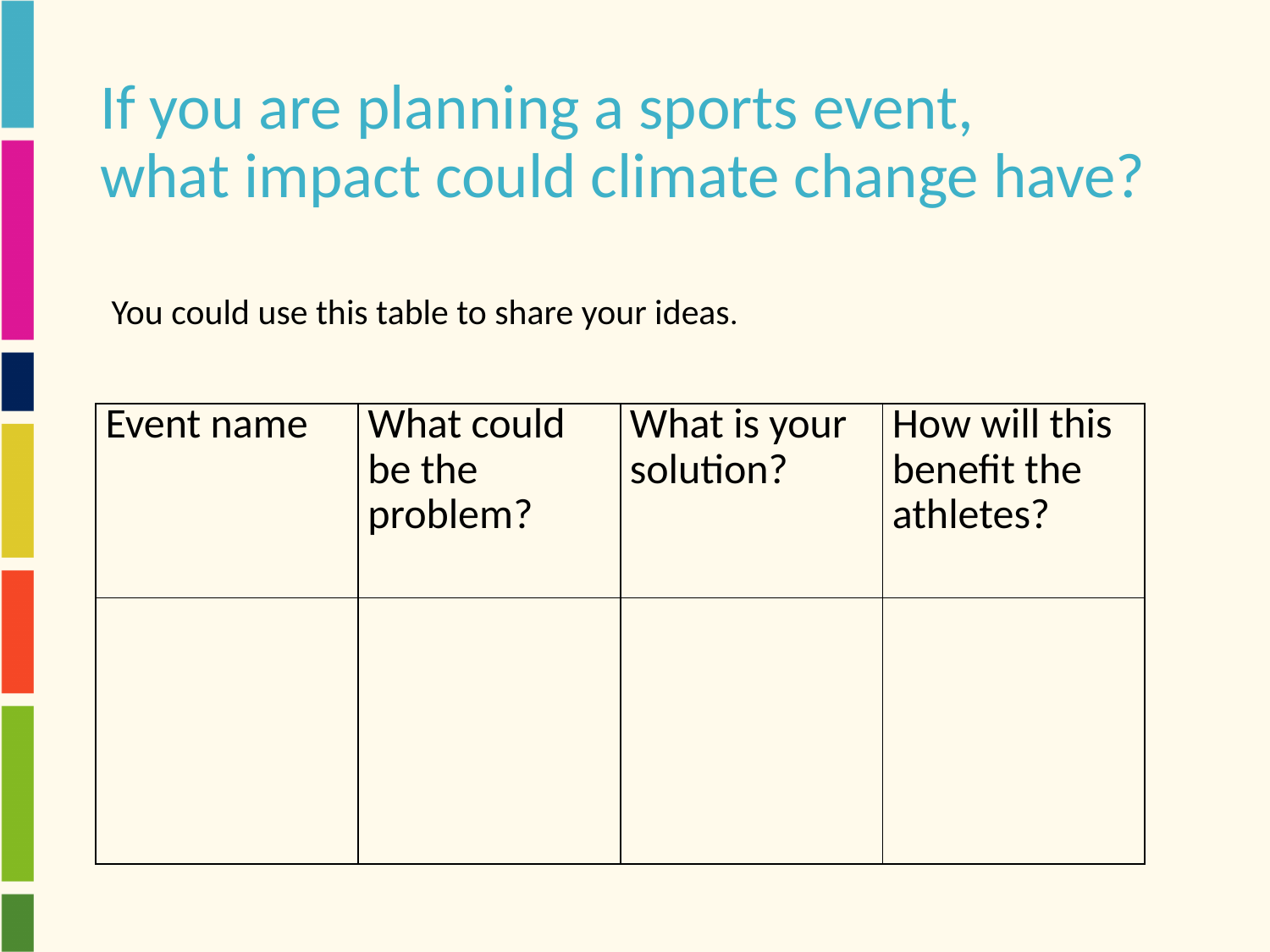

# If you are planning a sports event, what impact could climate change have?
You could use this table to share your ideas.
| Event name | What could be the problem? | What is your solution? | How will this benefit the athletes? |
| --- | --- | --- | --- |
|  |  |  |  |